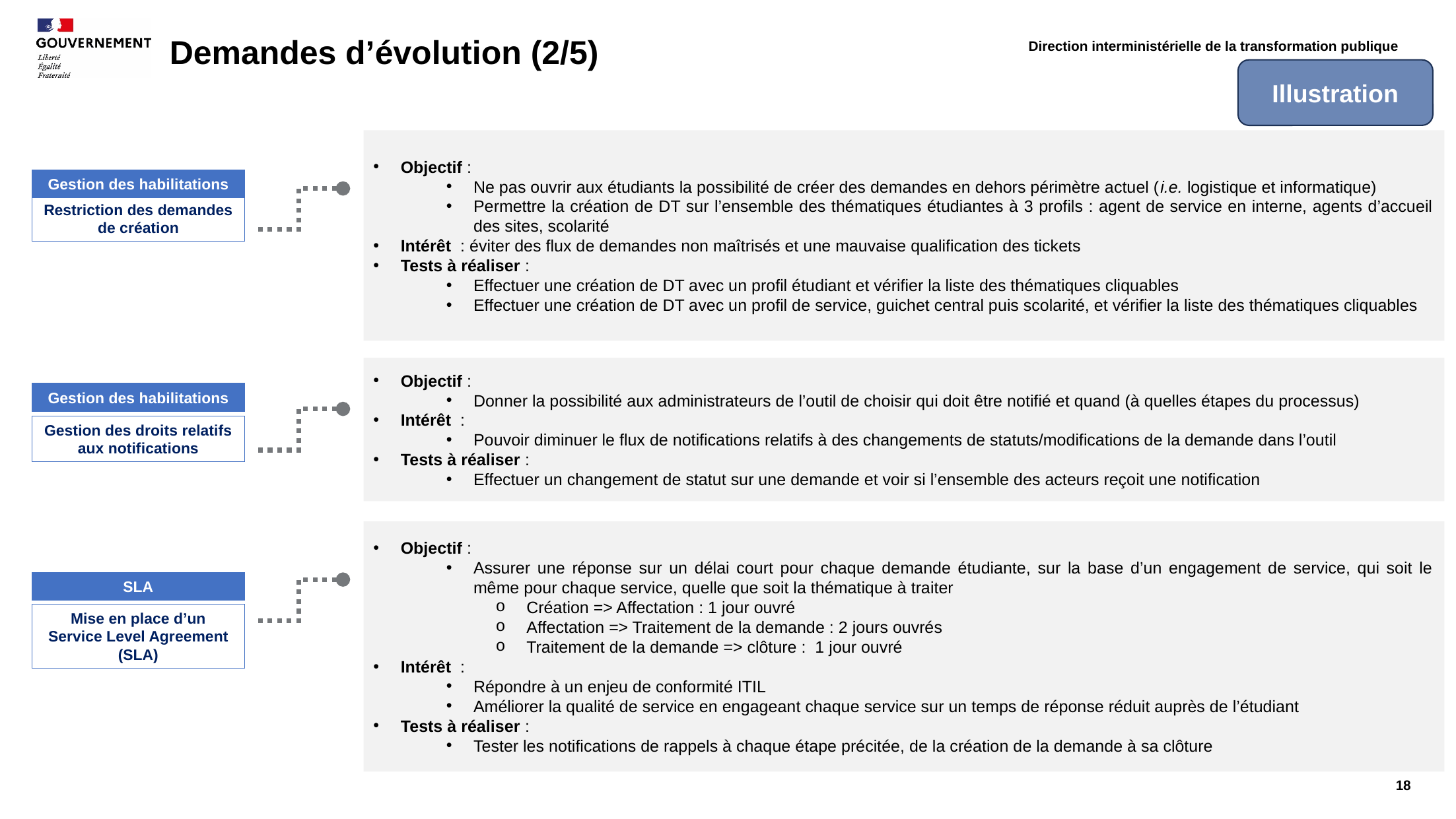

# Demandes d’évolution (2/5)
Illustration
Objectif :
Ne pas ouvrir aux étudiants la possibilité de créer des demandes en dehors périmètre actuel (i.e. logistique et informatique)
Permettre la création de DT sur l’ensemble des thématiques étudiantes à 3 profils : agent de service en interne, agents d’accueil des sites, scolarité
Intérêt  : éviter des flux de demandes non maîtrisés et une mauvaise qualification des tickets
Tests à réaliser :
Effectuer une création de DT avec un profil étudiant et vérifier la liste des thématiques cliquables
Effectuer une création de DT avec un profil de service, guichet central puis scolarité, et vérifier la liste des thématiques cliquables
Gestion des habilitations
Restriction des demandes de création
Objectif :
Donner la possibilité aux administrateurs de l’outil de choisir qui doit être notifié et quand (à quelles étapes du processus)
Intérêt  :
Pouvoir diminuer le flux de notifications relatifs à des changements de statuts/modifications de la demande dans l’outil
Tests à réaliser :
Effectuer un changement de statut sur une demande et voir si l’ensemble des acteurs reçoit une notification
Gestion des habilitations
Gestion des droits relatifs aux notifications
Objectif :
Assurer une réponse sur un délai court pour chaque demande étudiante, sur la base d’un engagement de service, qui soit le même pour chaque service, quelle que soit la thématique à traiter
Création => Affectation : 1 jour ouvré
Affectation => Traitement de la demande : 2 jours ouvrés
Traitement de la demande => clôture :  1 jour ouvré
Intérêt  :
Répondre à un enjeu de conformité ITIL
Améliorer la qualité de service en engageant chaque service sur un temps de réponse réduit auprès de l’étudiant
Tests à réaliser :
Tester les notifications de rappels à chaque étape précitée, de la création de la demande à sa clôture
SLA
Mise en place d’un Service Level Agreement (SLA)